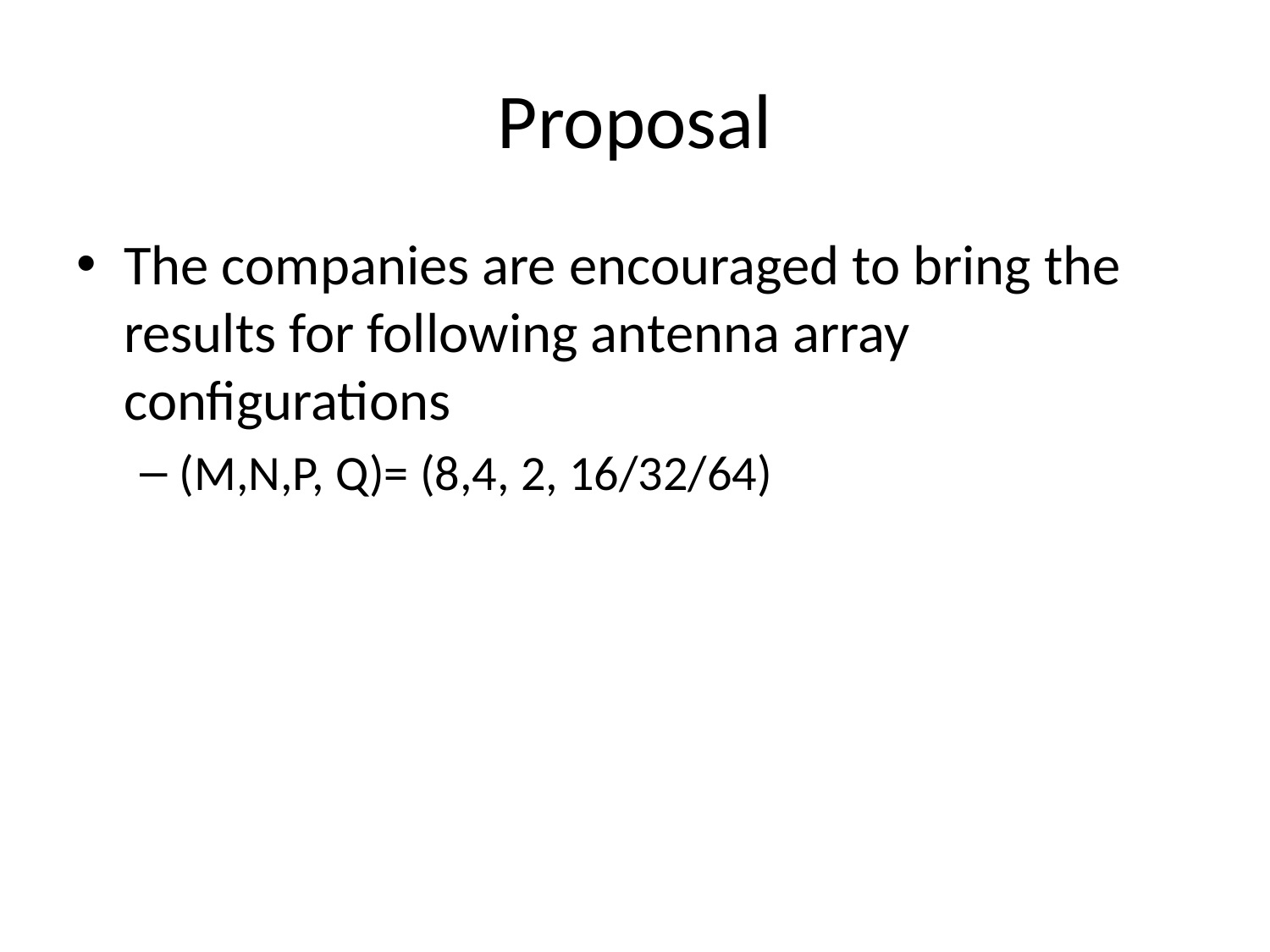

# Proposal
The companies are encouraged to bring the results for following antenna array configurations
(M,N,P, Q)= (8,4, 2, 16/32/64)